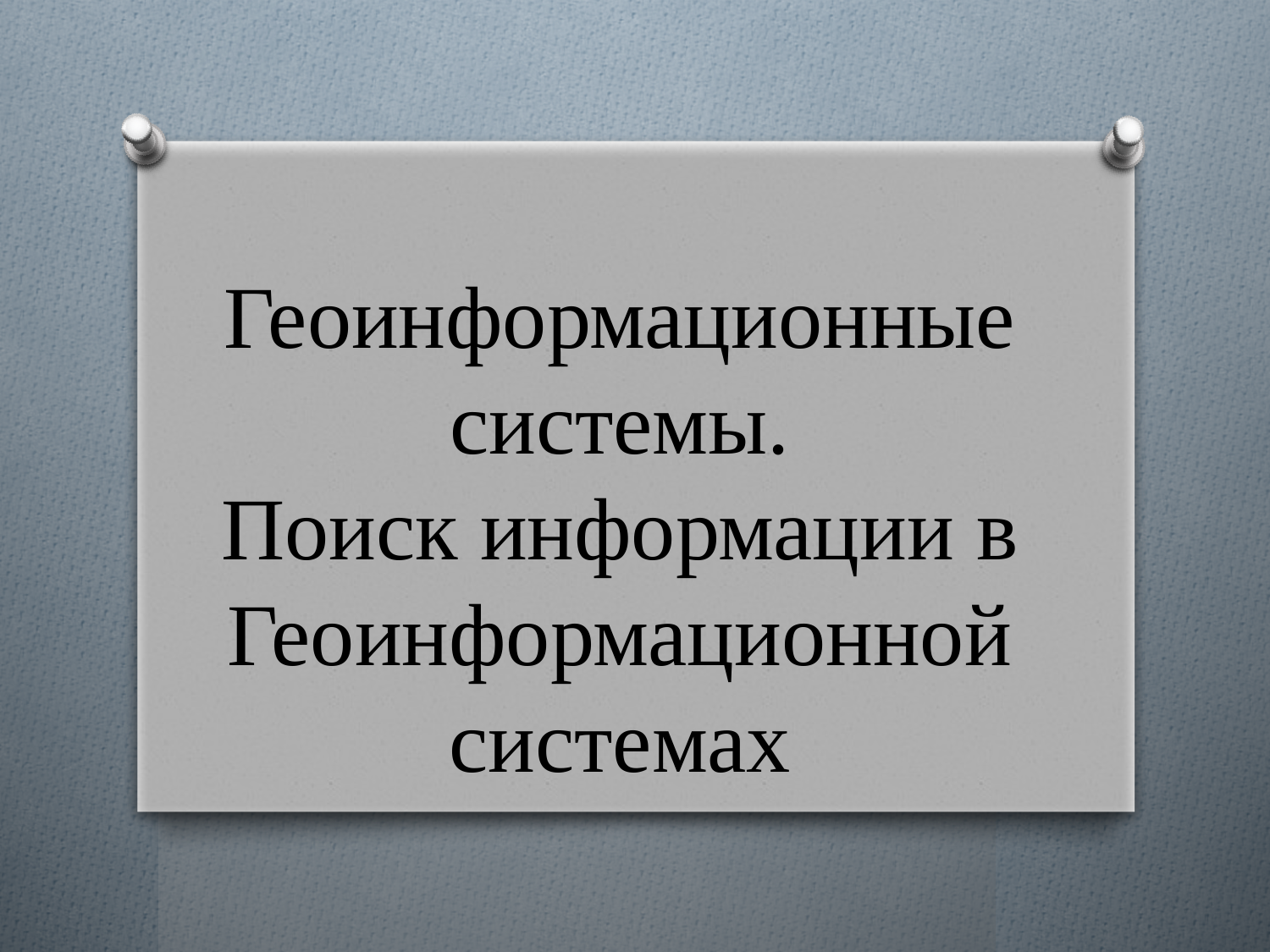

# Геоинформационные системы. Поиск информации в Геоинформационной системах